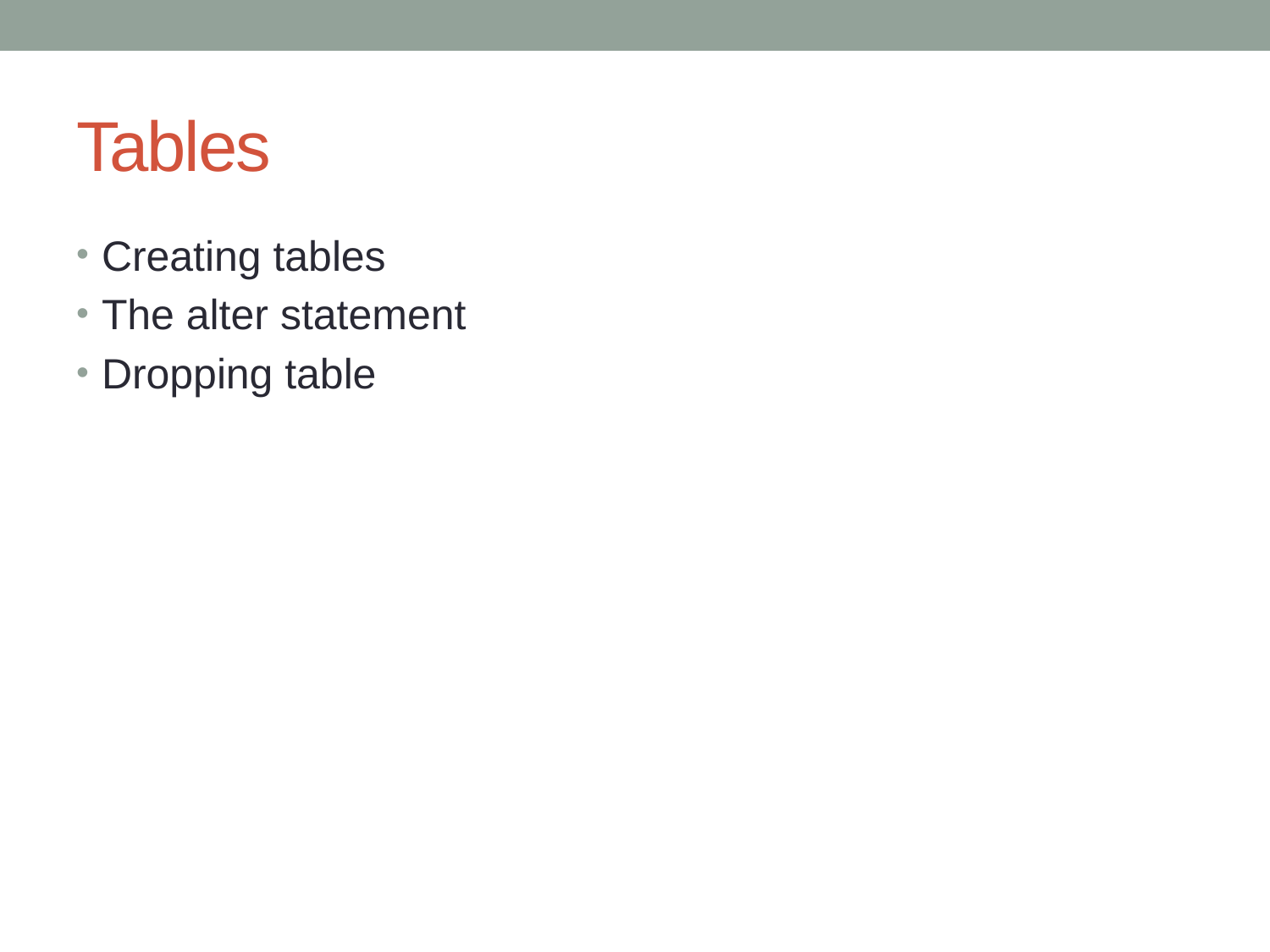

# Tables
Creating tables
The alter statement
Dropping table